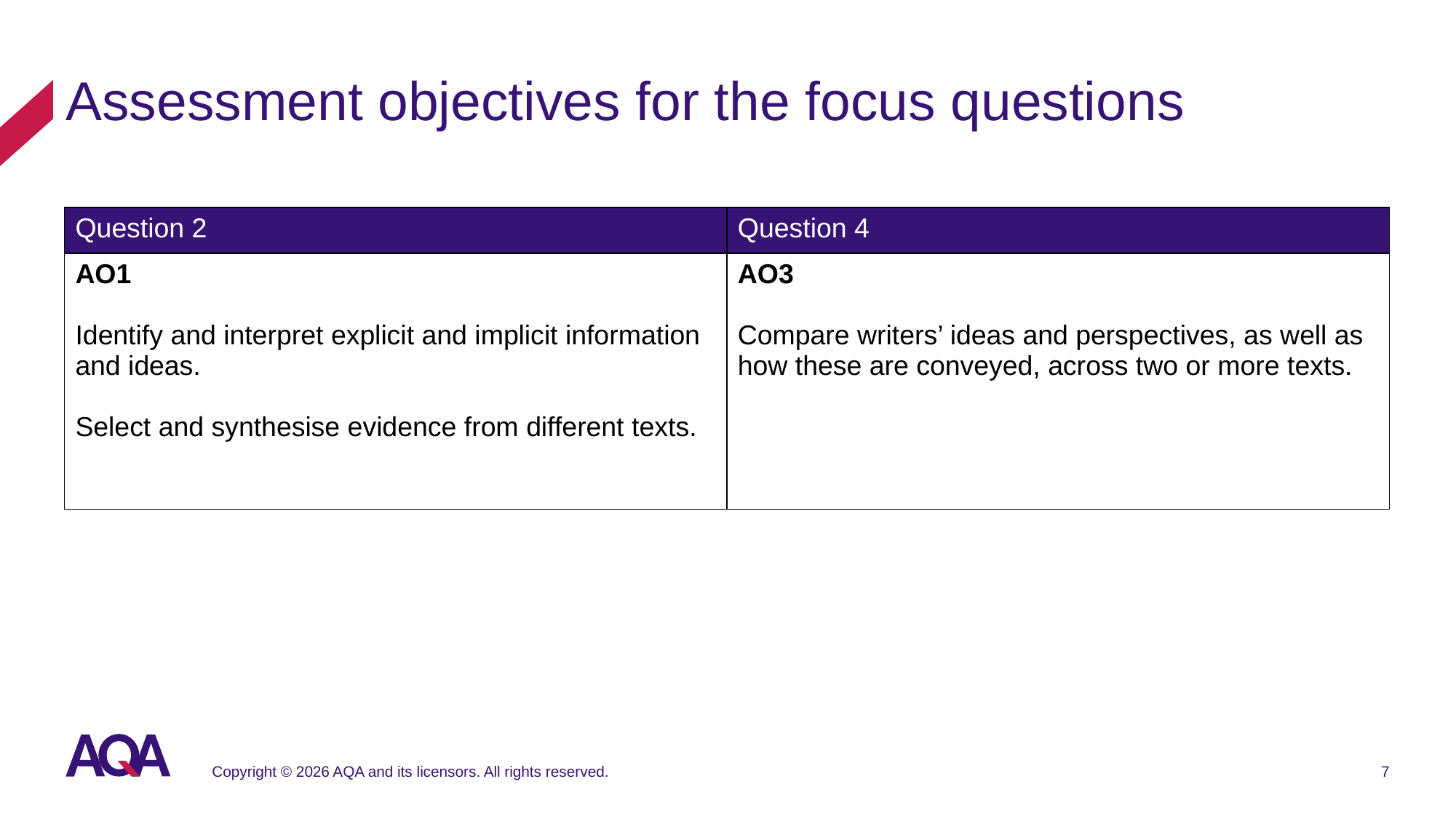

# Assessment objectives for the focus questions
| Question 2 | Question 4 |
| --- | --- |
| AO1 Identify and interpret explicit and implicit information and ideas. Select and synthesise evidence from different texts. | AO3 Compare writers’ ideas and perspectives, as well as how these are conveyed, across two or more texts. |
Copyright © 2026 AQA and its licensors. All rights reserved.
7